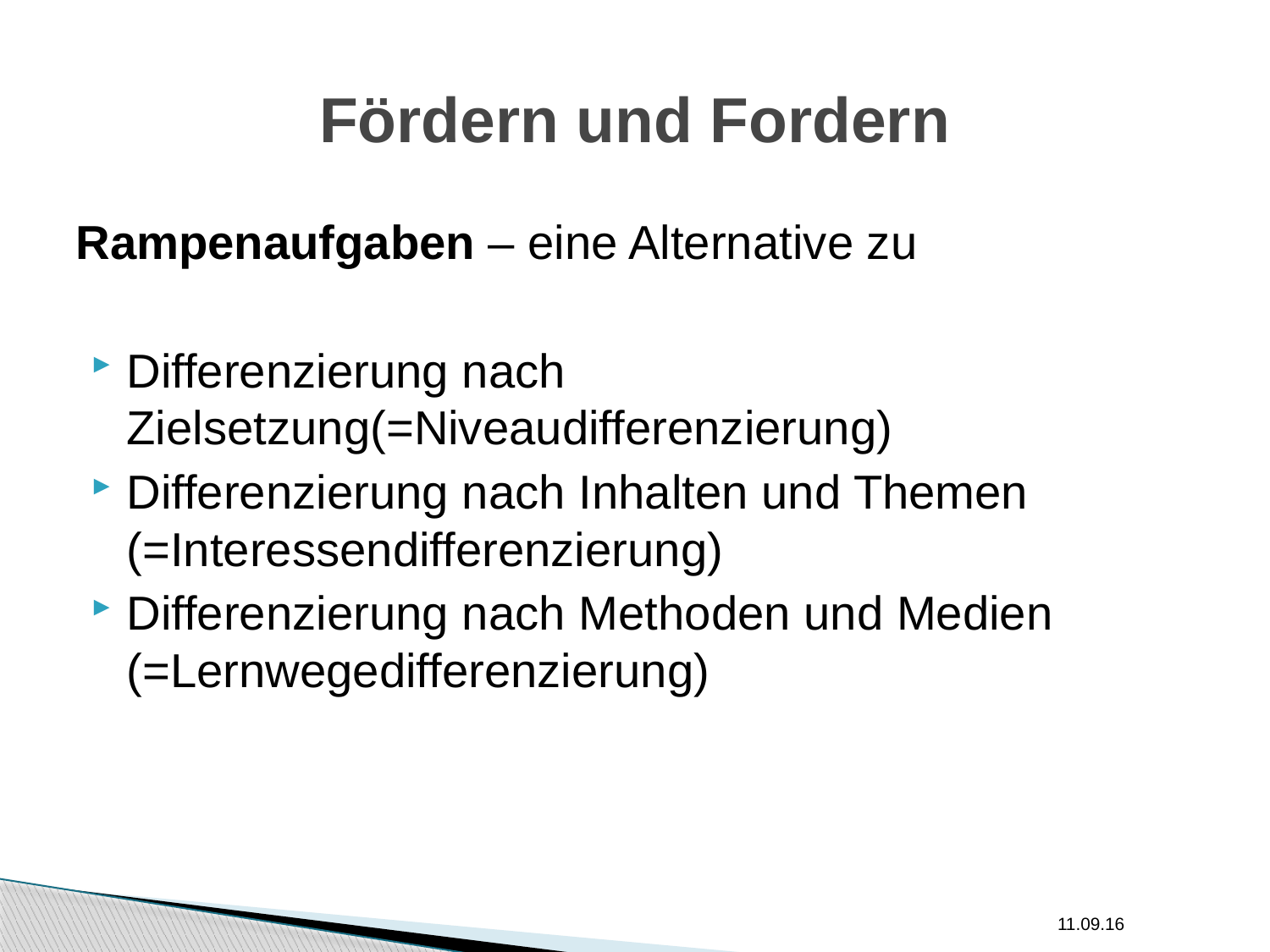

# Fördern und Fordern
Rampenaufgaben – eine Alternative zu

Differenzierung nach Zielsetzung(=Niveaudifferenzierung)
Differenzierung nach Inhalten und Themen (=Interessendifferenzierung)
Differenzierung nach Methoden und Medien (=Lernwegedifferenzierung)

11.09.16